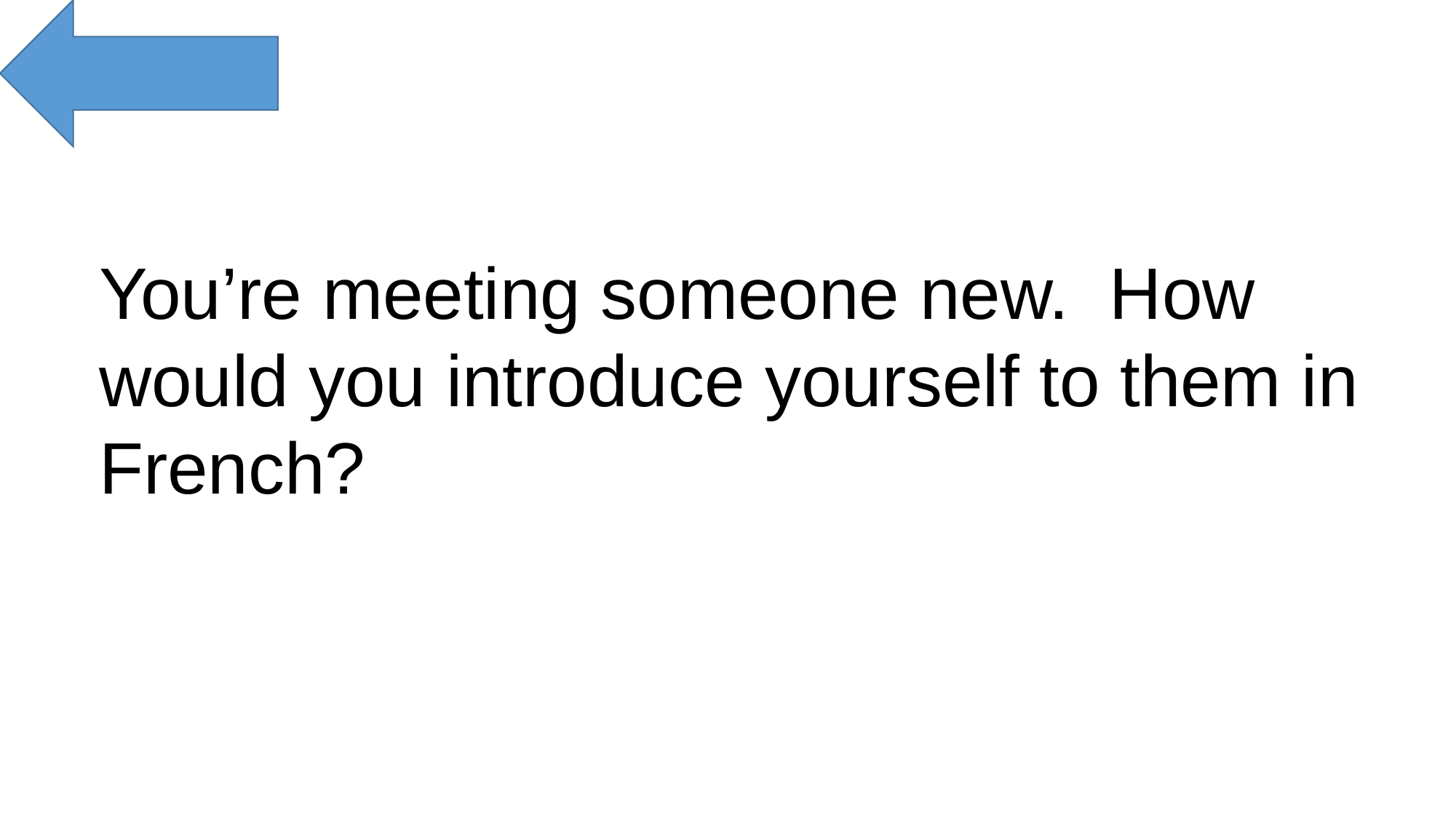

You’re meeting someone new.  How would you introduce yourself to them in French?